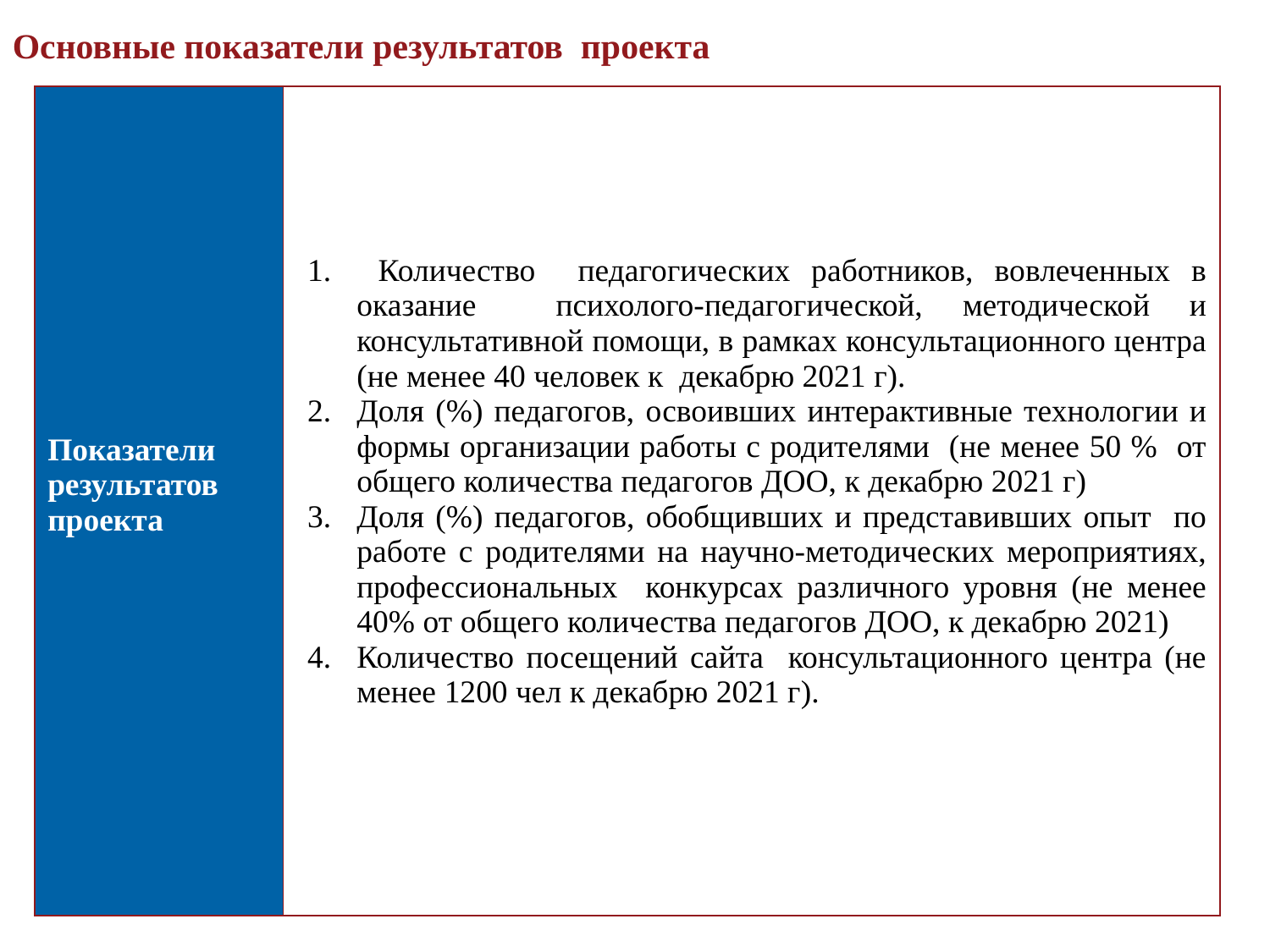

Основные показатели результатов  проекта
| Показатели результатов проекта | Количество педагогических работников, вовлеченных в оказание психолого-педагогической, методической и консультативной помощи, в рамках консультационного центра (не менее 40 человек к декабрю 2021 г). Доля (%) педагогов, освоивших интерактивные технологии и формы организации работы с родителями (не менее 50 % от общего количества педагогов ДОО, к декабрю 2021 г) Доля (%) педагогов, обобщивших и представивших опыт по работе с родителями на научно-методических мероприятиях, профессиональных конкурсах различного уровня (не менее 40% от общего количества педагогов ДОО, к декабрю 2021) Количество посещений сайта консультационного центра (не менее 1200 чел к декабрю 2021 г). |
| --- | --- |
9